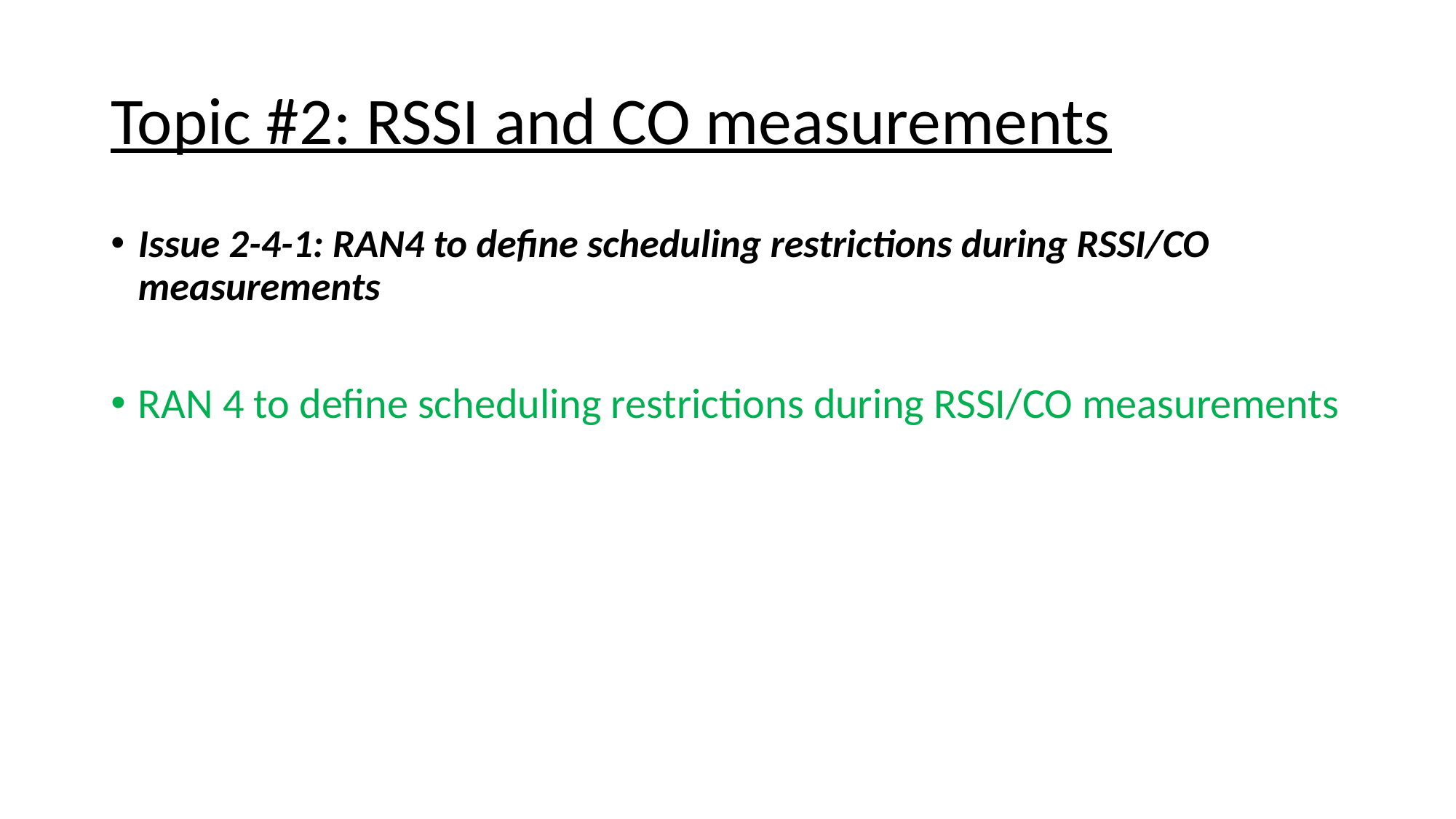

# Topic #2: RSSI and CO measurements
Issue 2-4-1: RAN4 to define scheduling restrictions during RSSI/CO measurements

RAN 4 to define scheduling restrictions during RSSI/CO measurements